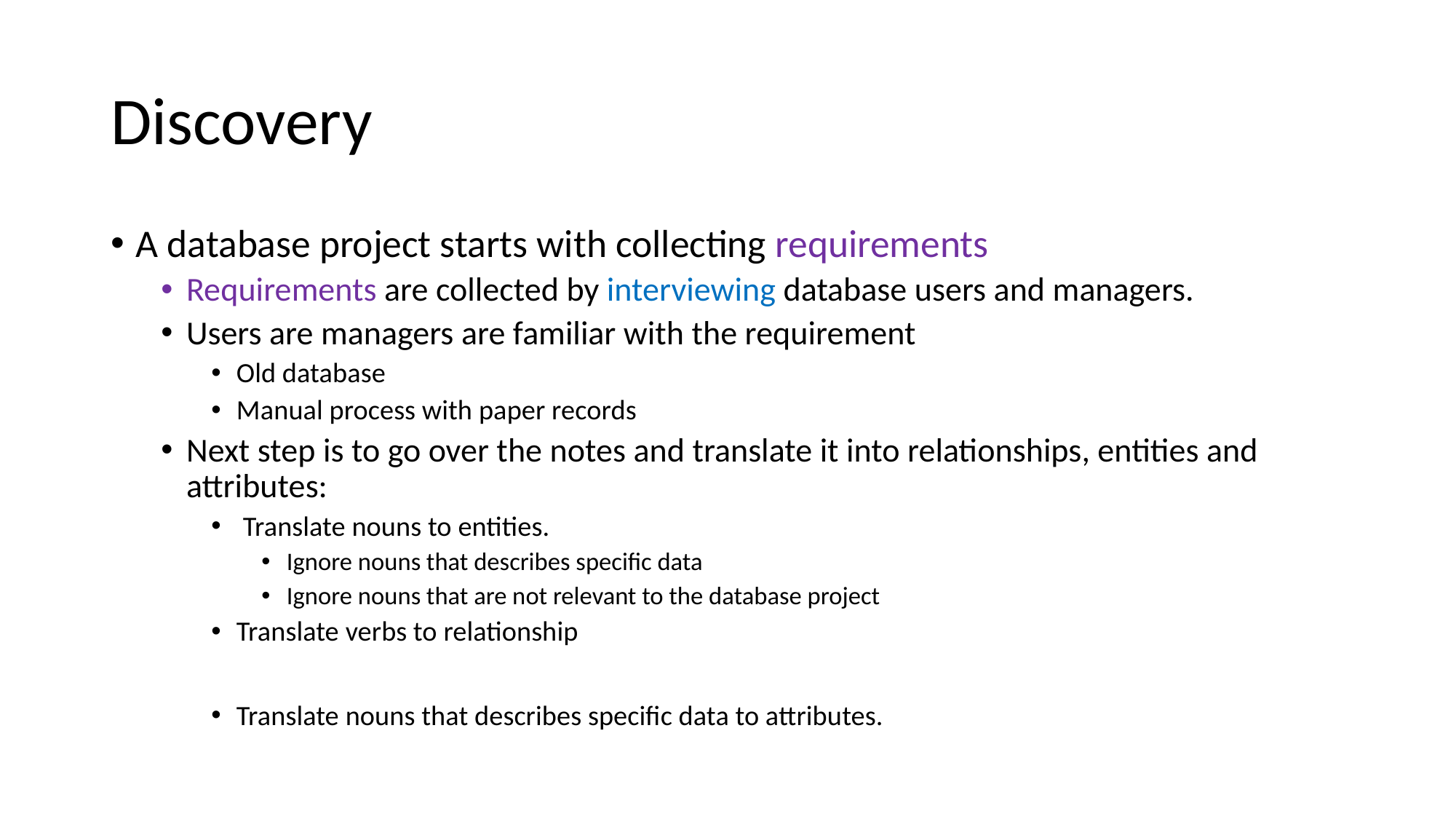

# Discovery
A database project starts with collecting requirements
Requirements are collected by interviewing database users and managers.
Users are managers are familiar with the requirement
Old database
Manual process with paper records
Next step is to go over the notes and translate it into relationships, entities and attributes:
 Translate nouns to entities.
Ignore nouns that describes specific data
Ignore nouns that are not relevant to the database project
Translate verbs to relationship

Translate nouns that describes specific data to attributes.